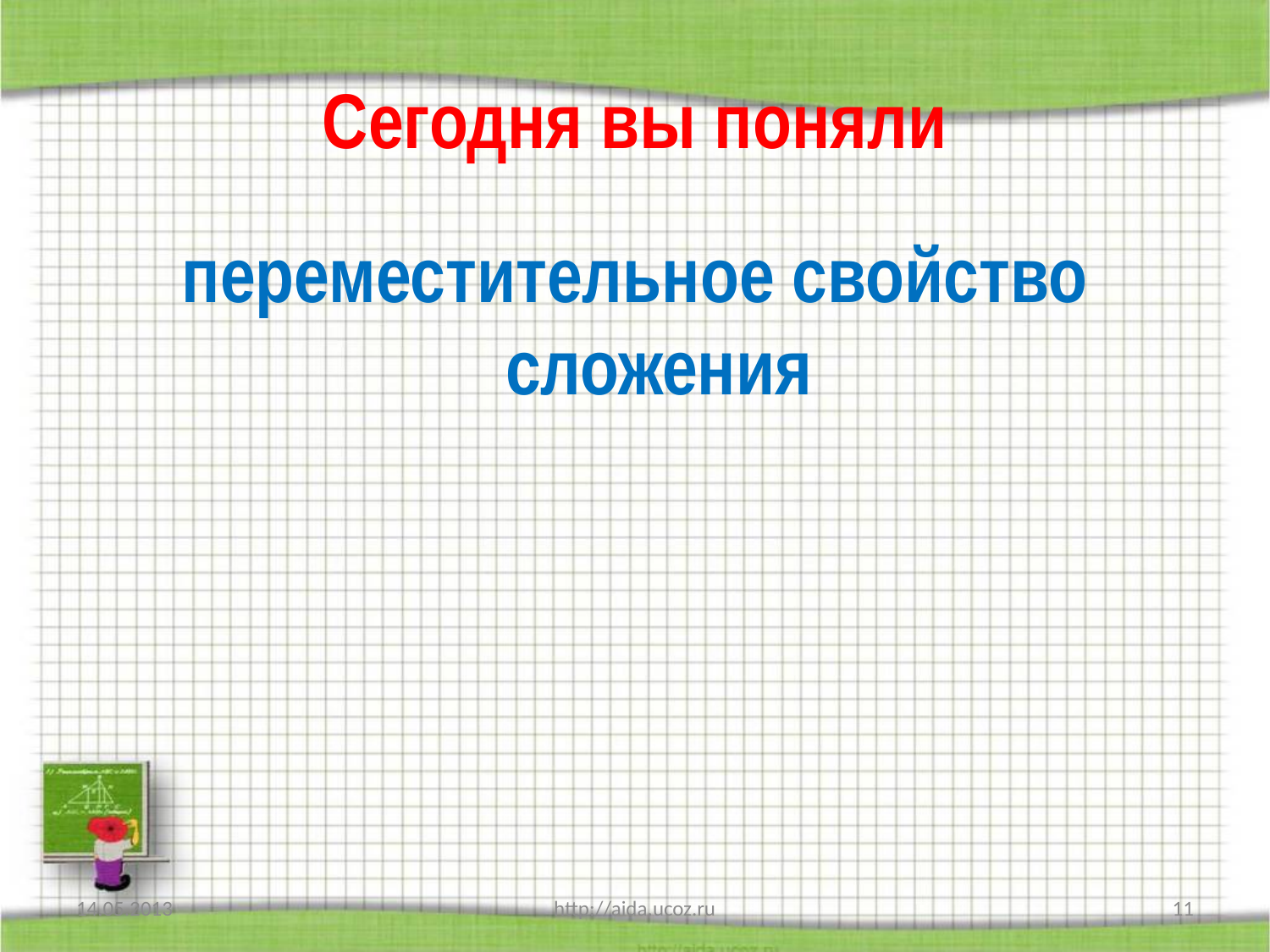

# Сегодня вы поняли
переместительное свойство сложения
14.05.2013
http://aida.ucoz.ru
11